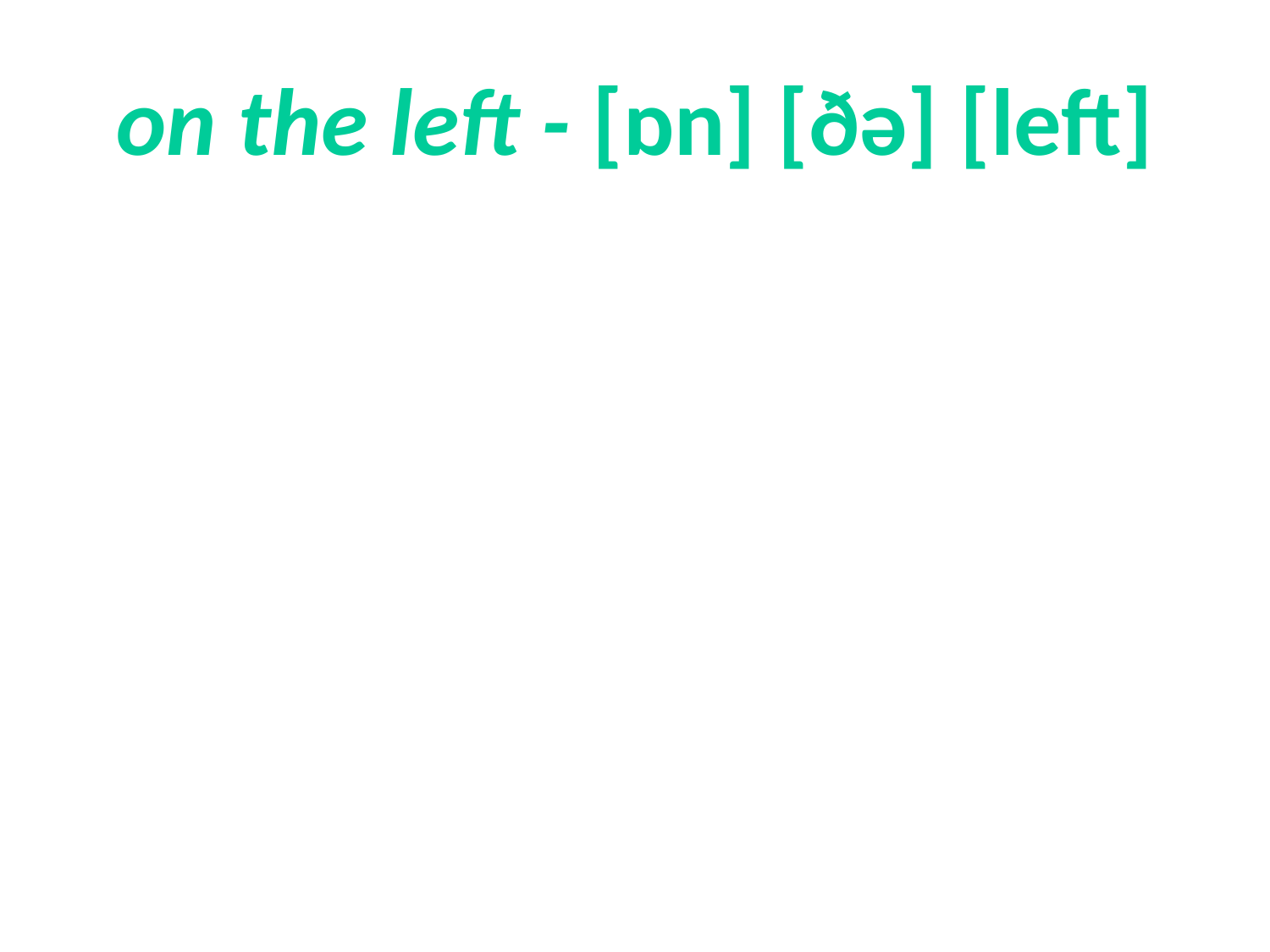

# on the left - [ɒn] [ðə] [left]